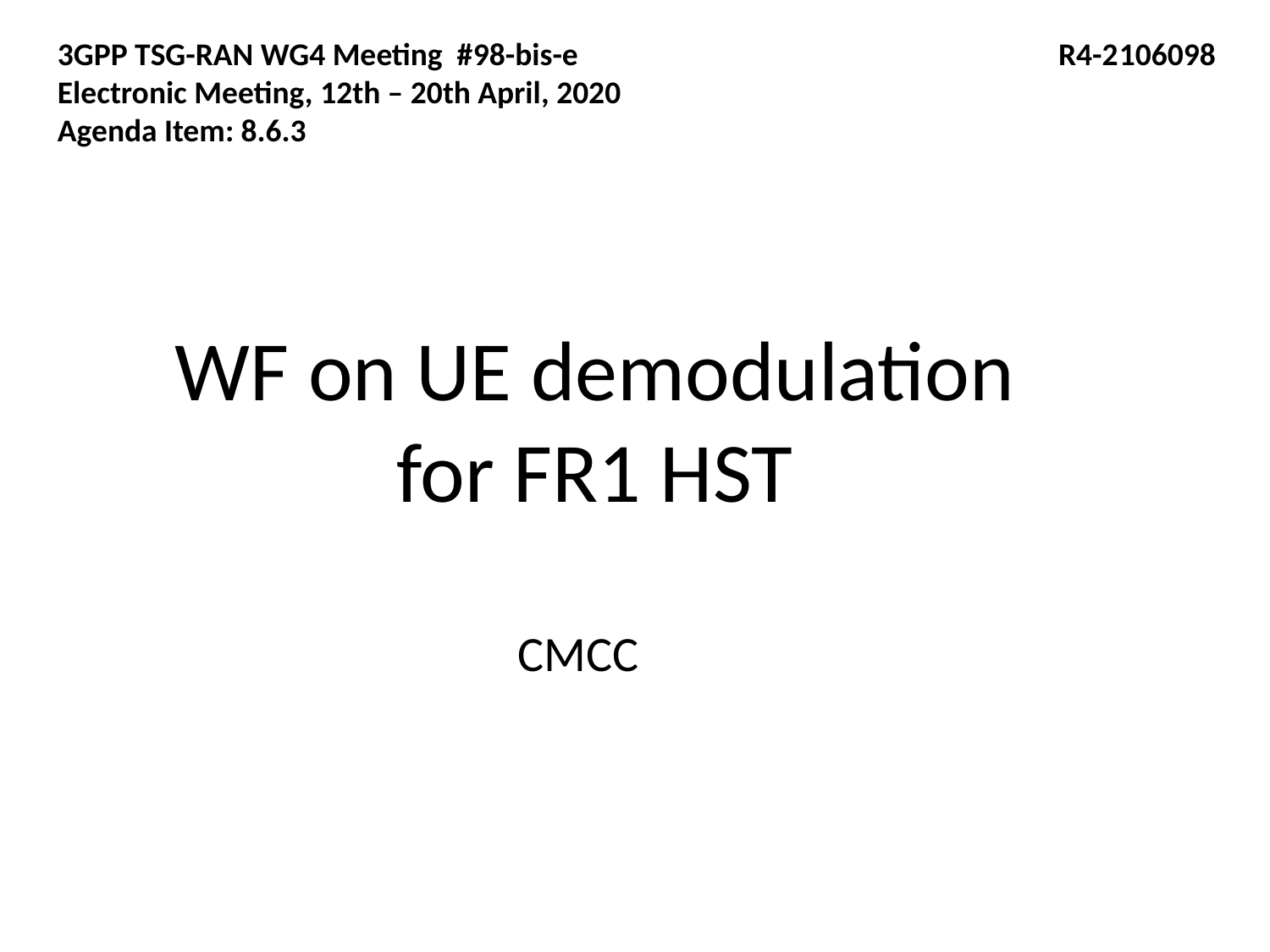

3GPP TSG-RAN WG4 Meeting  #98-bis-e	                                                   R4-2106098
Electronic Meeting, 12th – 20th April, 2020
Agenda Item: 8.6.3
WF on UE demodulation for FR1 HST
CMCC